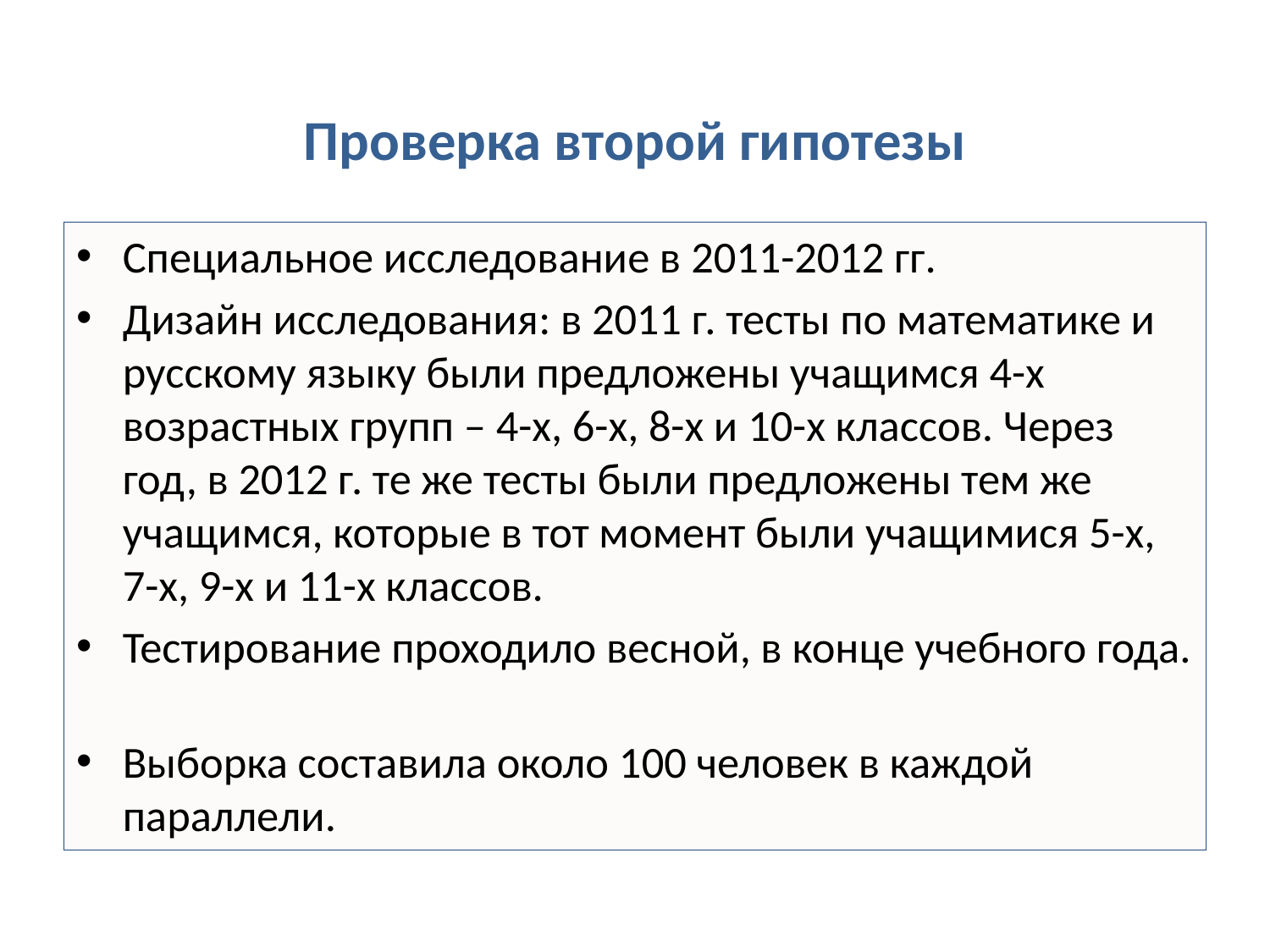

# Проверка второй гипотезы
Специальное исследование в 2011-2012 гг.
Дизайн исследования: в 2011 г. тесты по математике и русскому языку были предложены учащимся 4-х возрастных групп – 4-х, 6-х, 8-х и 10-х классов. Через год, в 2012 г. те же тесты были предложены тем же учащимся, которые в тот момент были учащимися 5-х, 7-х, 9-х и 11-х классов.
Тестирование проходило весной, в конце учебного года.
Выборка составила около 100 человек в каждой параллели.